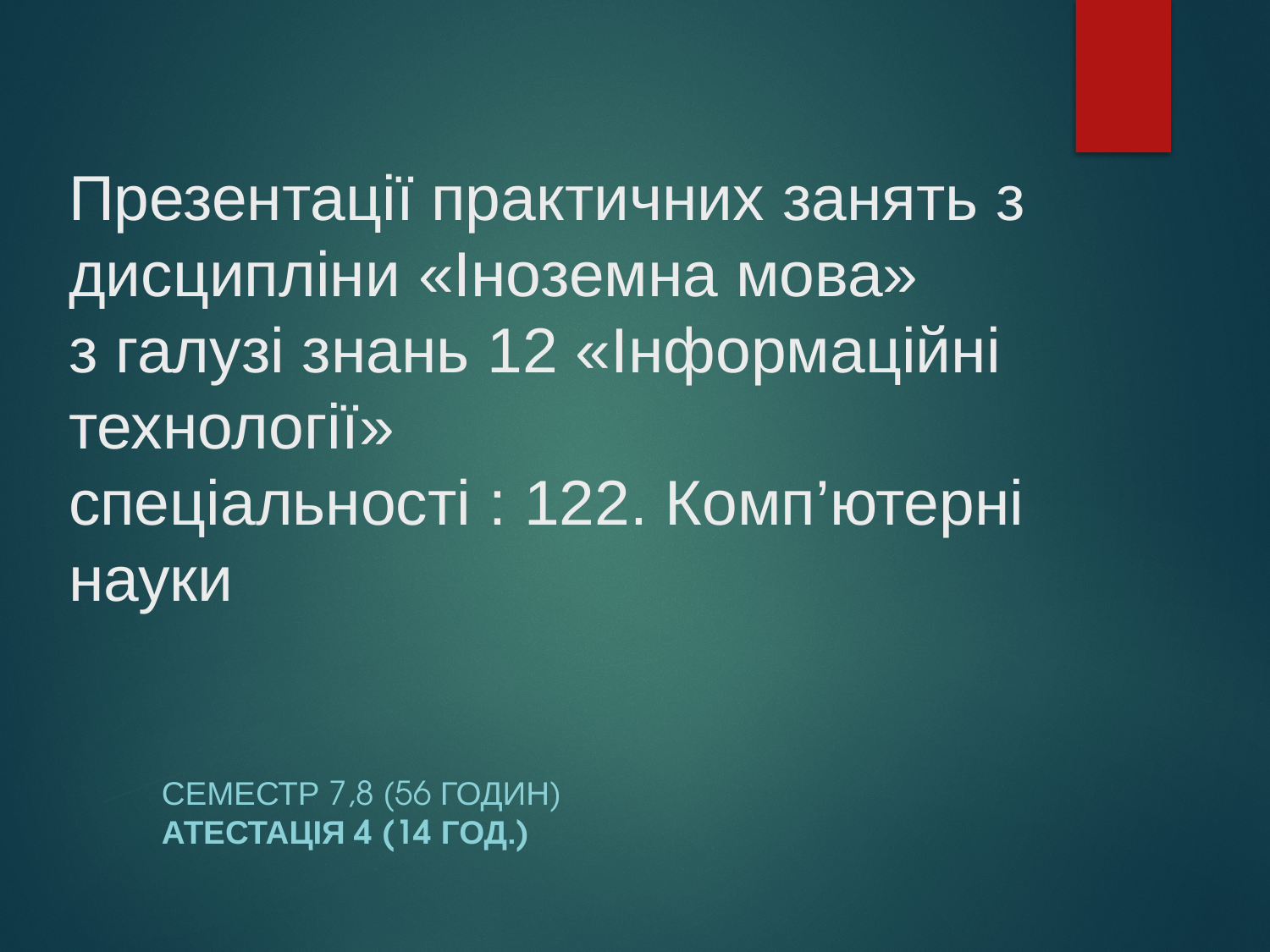

# Презентації практичних занять з дисципліни «Іноземна мова» з галузі знань 12 «Інформаційні технології» спеціальності : 122. Комп’ютерні науки

Семестр 7,8 (56 годин)
Атестація 4 (14 год.)